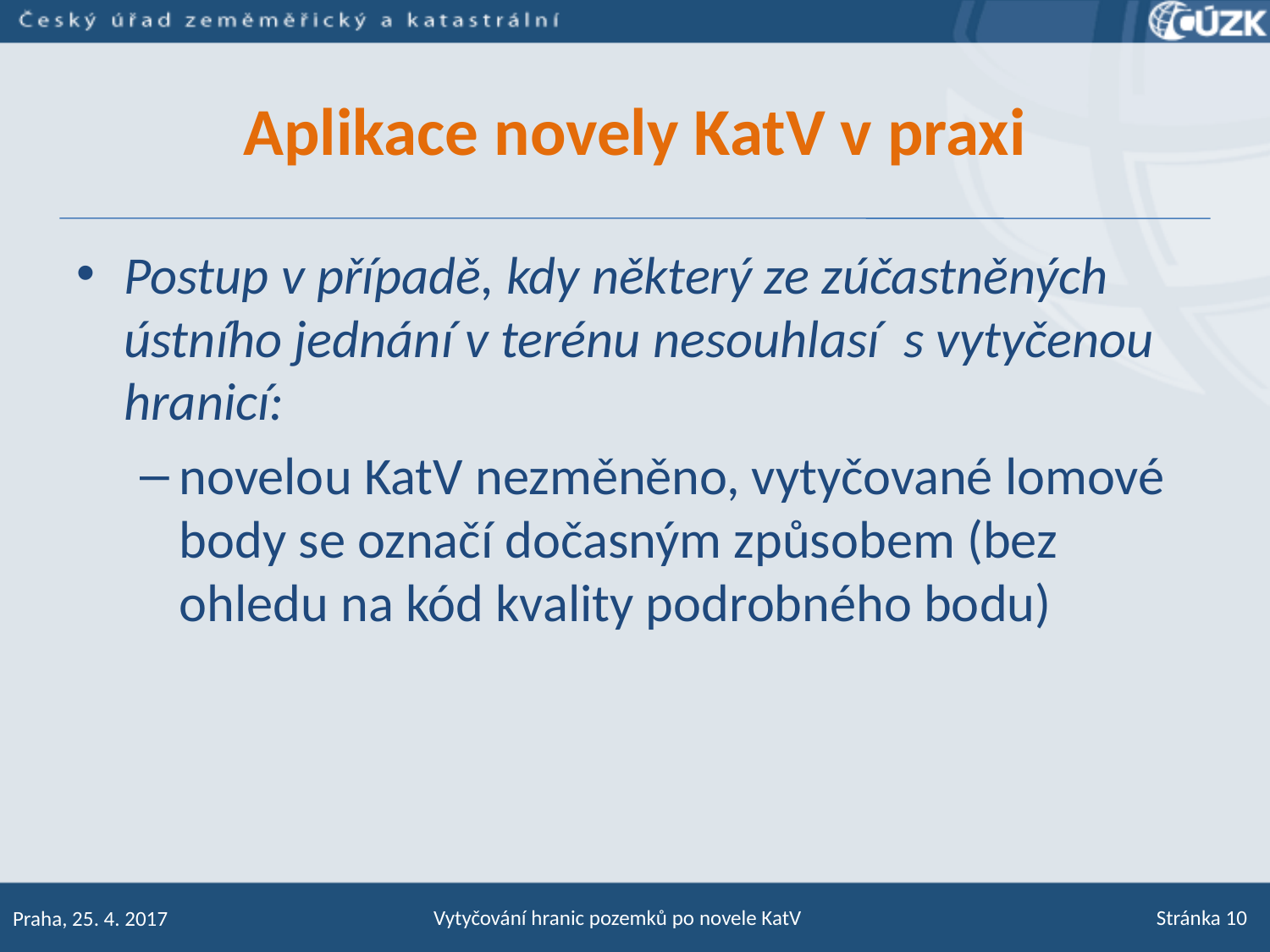

# Aplikace novely KatV v praxi
Postup v případě, kdy některý ze zúčastněných ústního jednání v terénu nesouhlasí  s vytyčenou hranicí:
novelou KatV nezměněno, vytyčované lomové body se označí dočasným způsobem (bez ohledu na kód kvality podrobného bodu)

Vytyčování hranic pozemků po novele KatV
Stránka 10
Praha, 25. 4. 2017